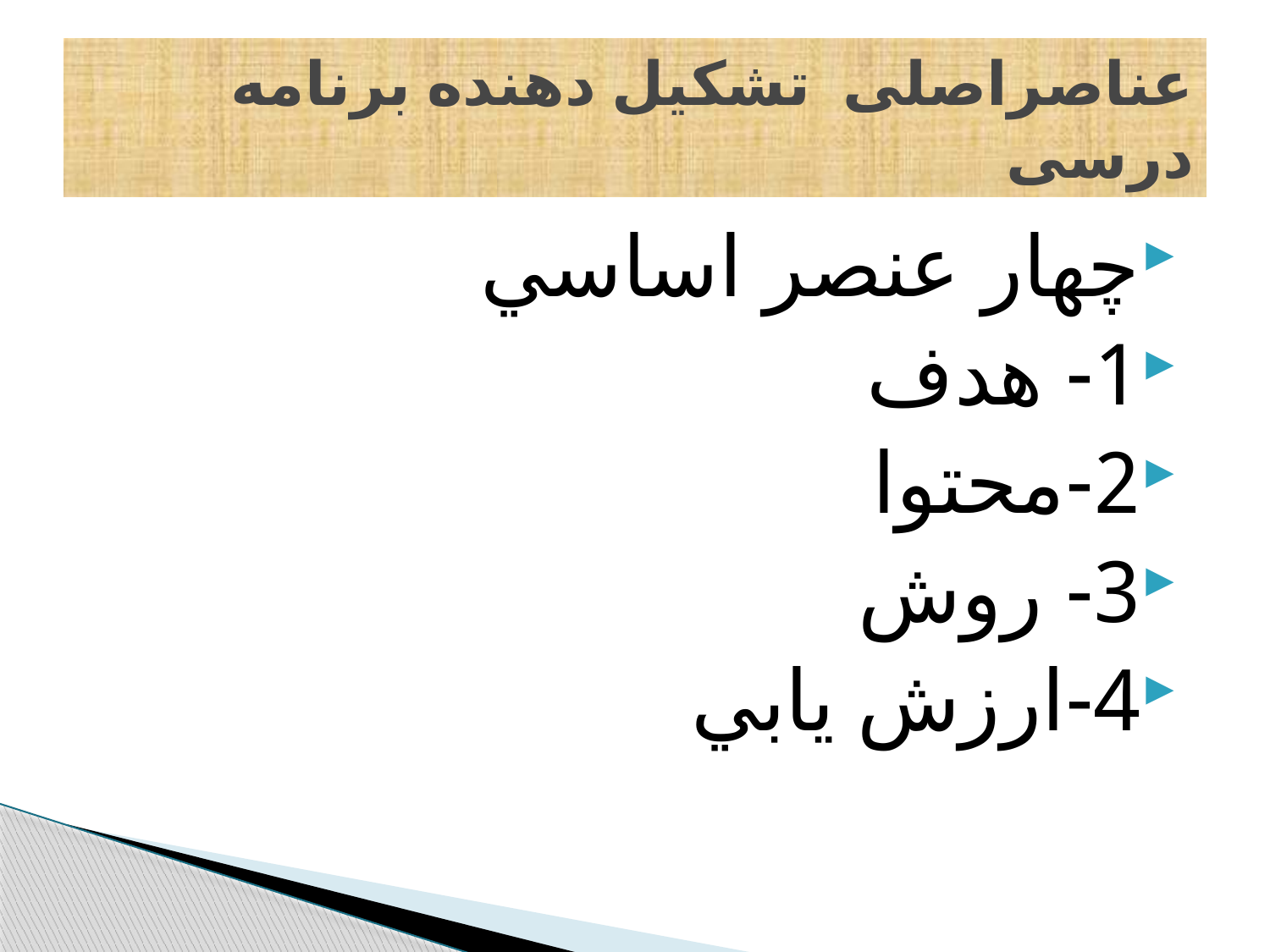

# عناصراصلی  تشكيل دهنده برنامه درسی
چهار عنصر اساسي
1- هدف
2-محتوا
3- روش
4-ارزش يابي